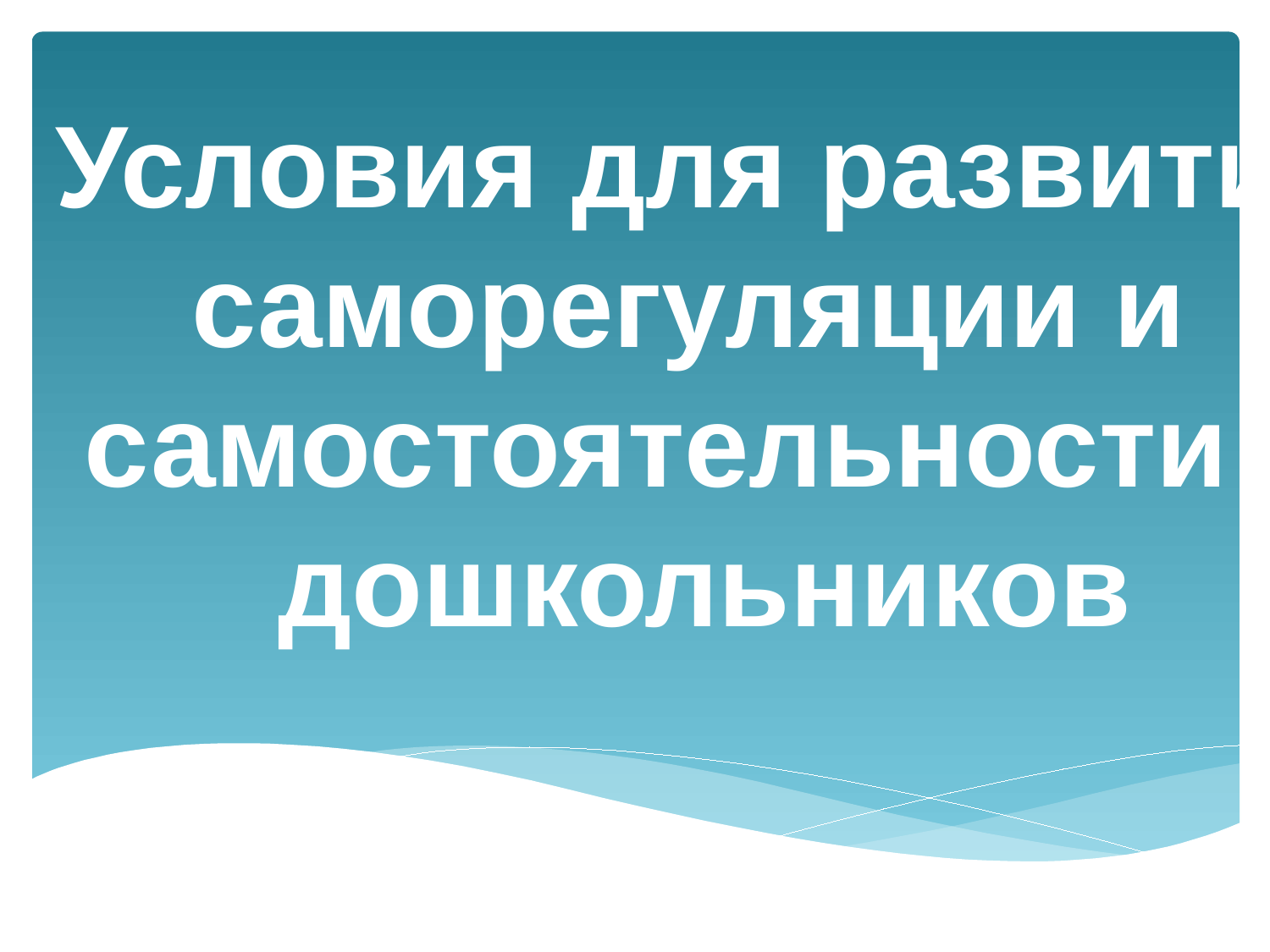

# Условия для развития саморегуляции и  самостоятельности у дошкольников